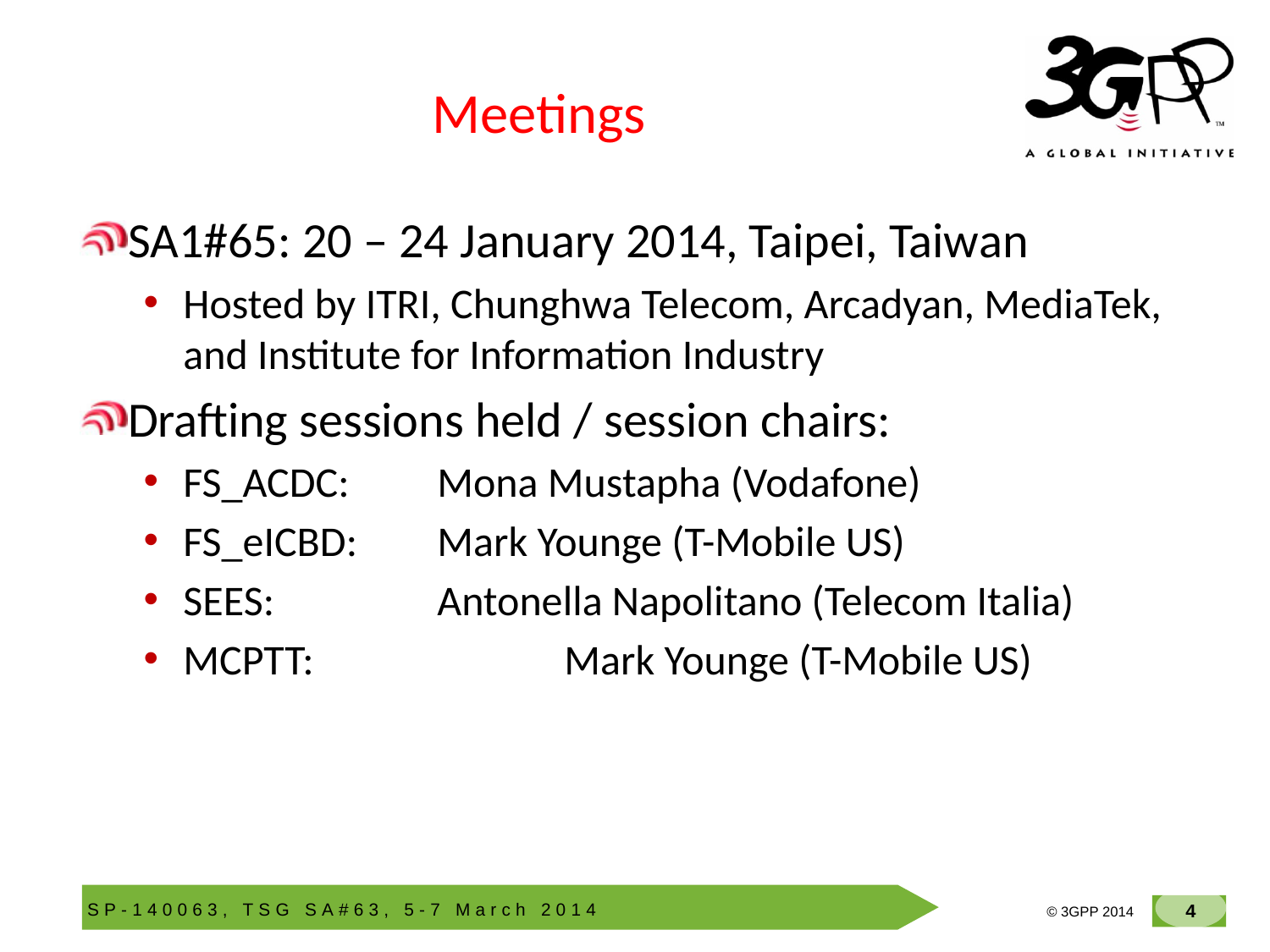

# Meetings
SA1#65: 20 – 24 January 2014, Taipei, Taiwan
Hosted by ITRI, Chunghwa Telecom, Arcadyan, MediaTek, and Institute for Information Industry
Drafting sessions held / session chairs:
FS_ACDC:	Mona Mustapha (Vodafone)
FS_eICBD:	Mark Younge (T-Mobile US)
SEES:		Antonella Napolitano (Telecom Italia)
MCPTT:		Mark Younge (T-Mobile US)